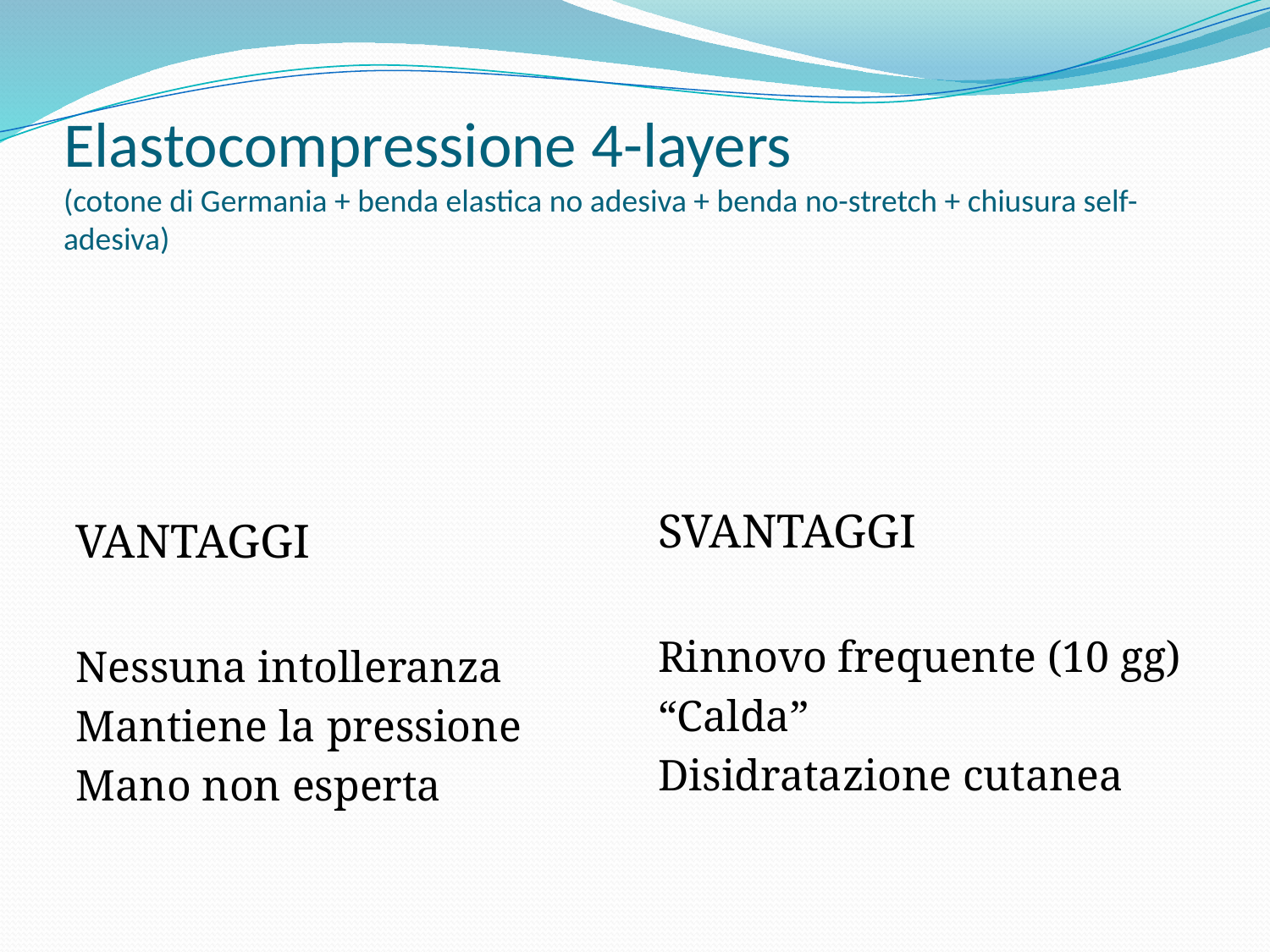

# Elastocompressione 4-layers (cotone di Germania + benda elastica no adesiva + benda no-stretch + chiusura self-adesiva)
SVANTAGGI

Rinnovo frequente (10 gg)
“Calda”
Disidratazione cutanea

VANTAGGI

Nessuna intolleranza
Mantiene la pressione
Mano non esperta